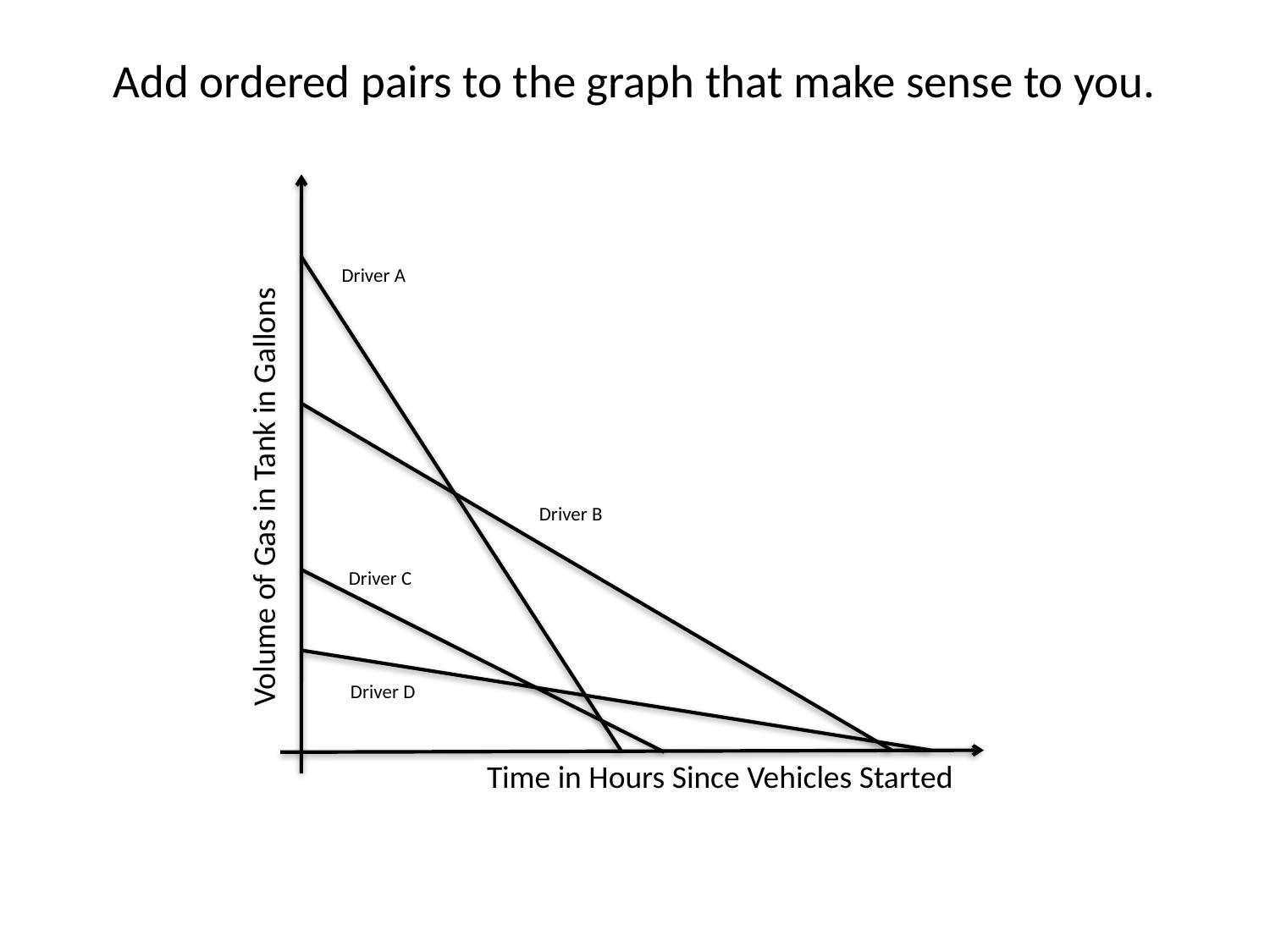

# Add ordered pairs to the graph that make sense to you.
Volume of Gas in Tank in Gallons
Time in Hours Since Vehicles Started
Driver A
Driver B
Driver C
Driver D